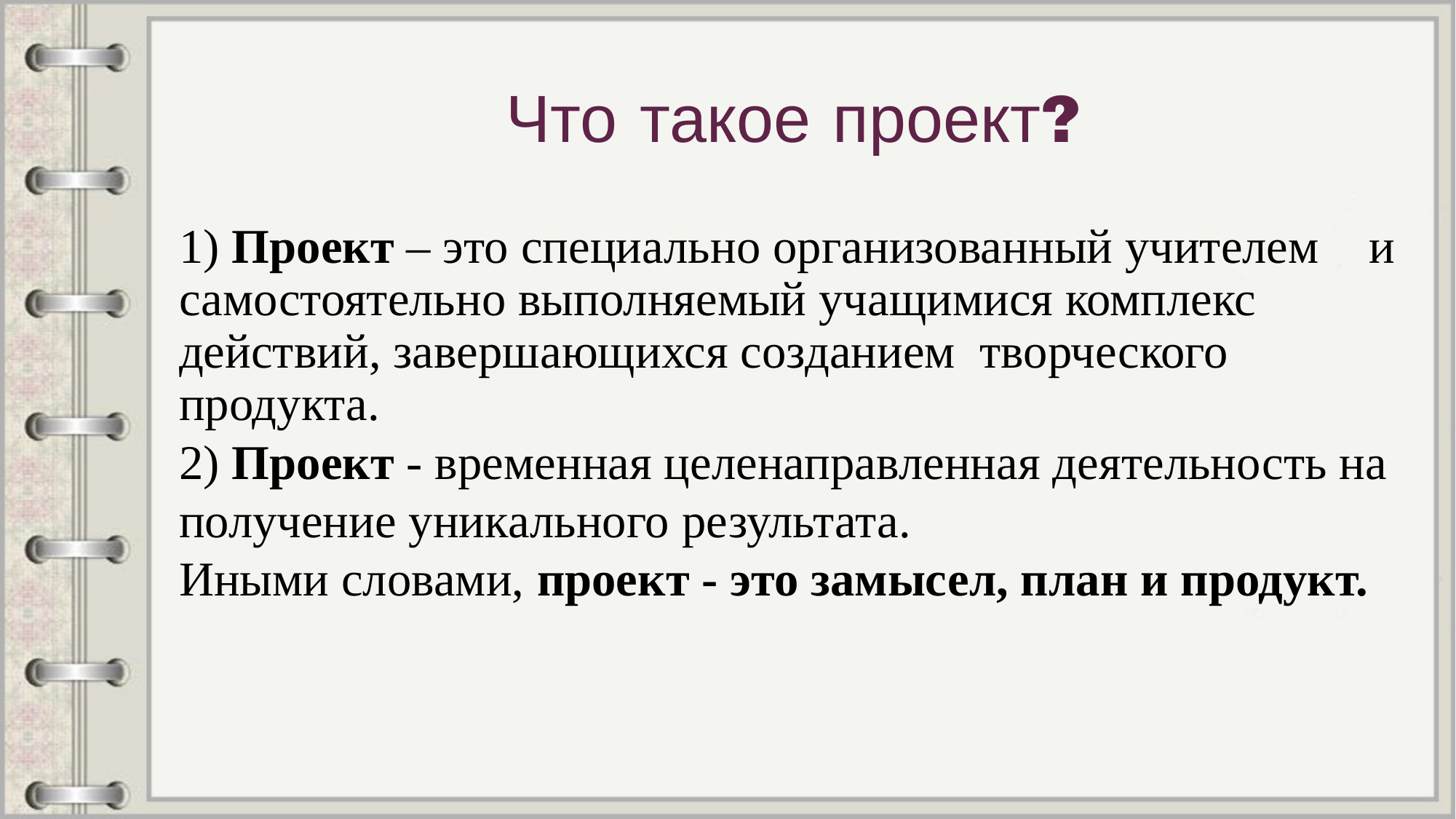

# Что такое проект?
1) Проект – это специально организованный учителем    и самостоятельно выполняемый учащимися комплекс действий, завершающихся созданием  творческого продукта.
2) Проект - временная целенаправленная деятельность на получение уникального результата.
Иными словами, проект - это замысел, план и продукт.